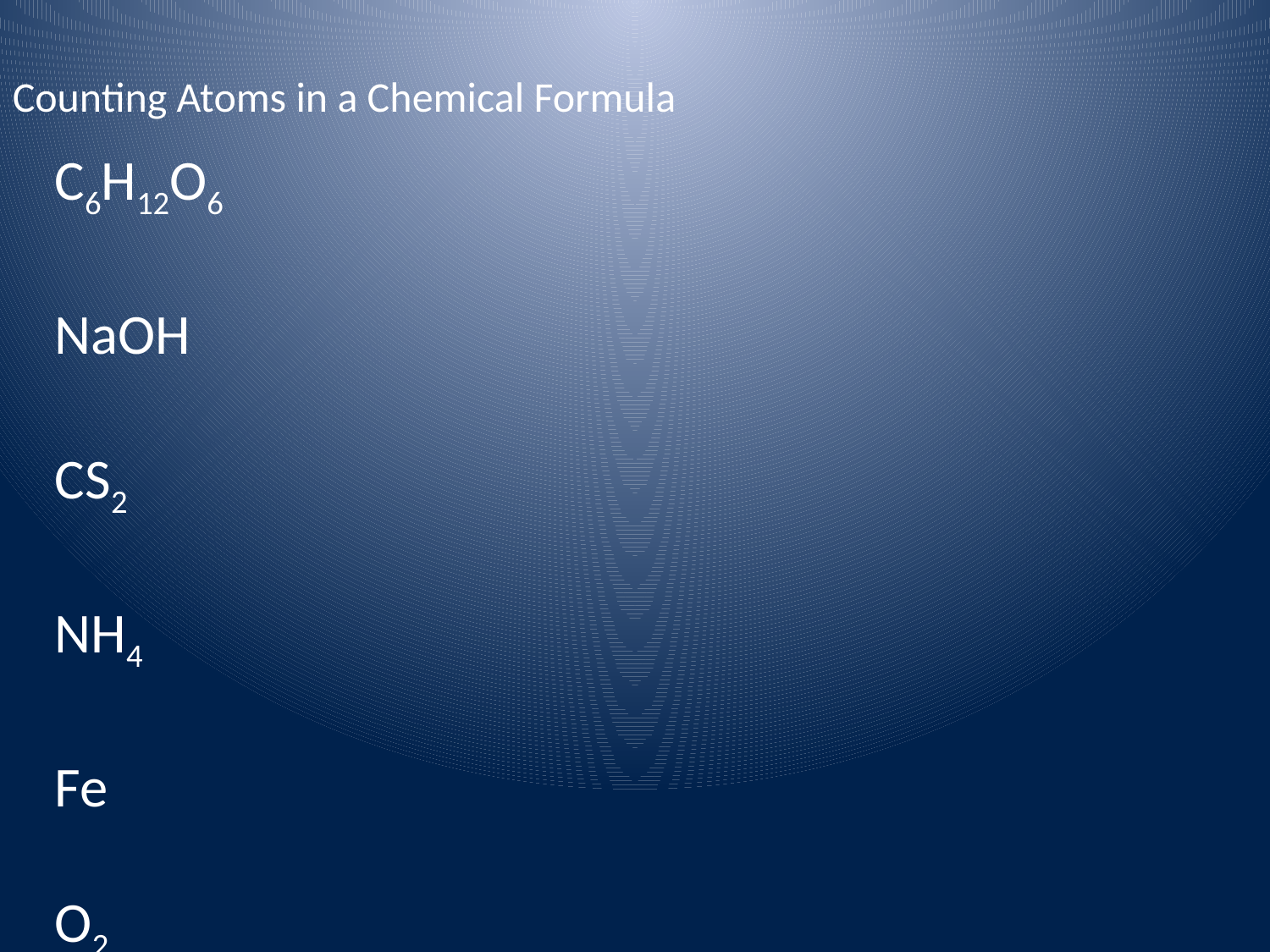

Counting Atoms in a Chemical Formula
C6H12O6

NaOH

CS2

NH4

Fe

O2

C9H8O4